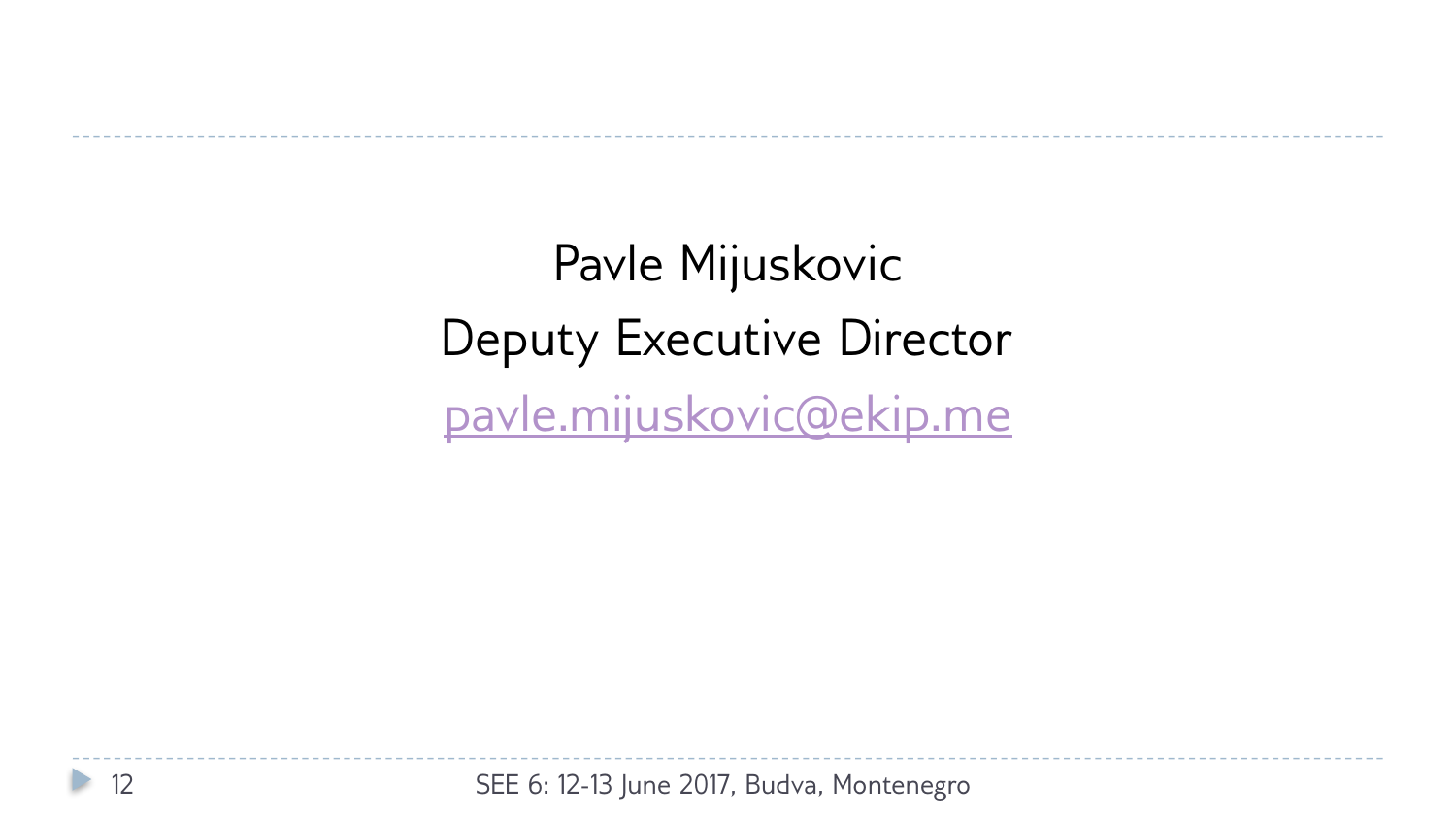

#

Pavle Mijuskovic
Deputy Executive Director
pavle.mijuskovic@ekip.me

12
SEE 6: 12-13 June 2017, Budva, Montenegro